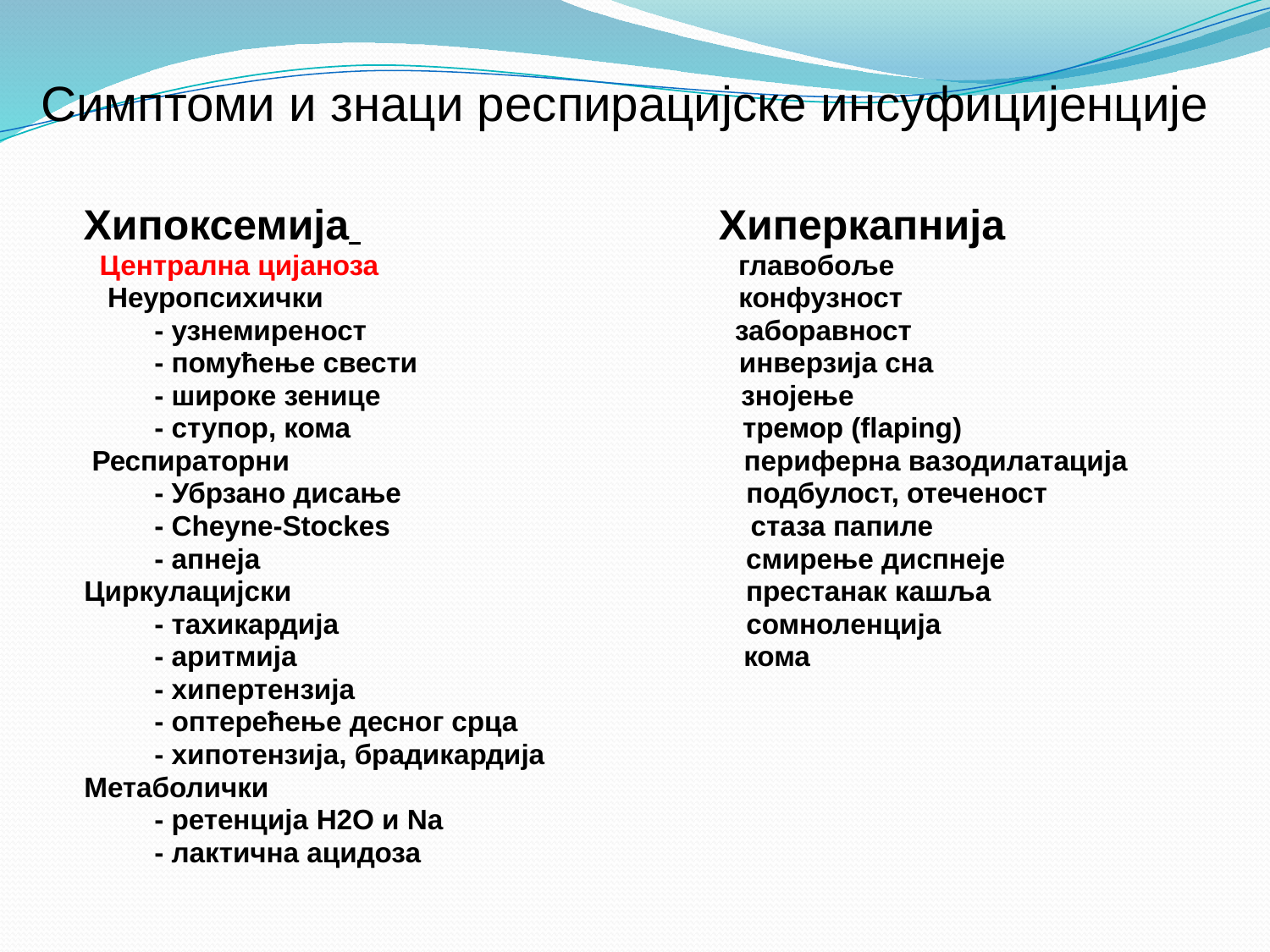

# Симптоми и знаци респирацијске инсуфицијенције
 Хипоксемија                                       Хиперкапнија
   Централна цијаноза                                              главобоље
    Неуропсихички                                                     конфузност
          - узнемиреност                                               заборавност
          - помућење свести                                         инверзија сна
          - широке зенице                                              знојење
          - ступор, кома                                                  тремор (flaping)
  Респираторни                                                          периферна вазодилатација
          - Убрзано дисање                                            подбулост, отеченост
          - Cheyne-Stockes                                              стаза папиле
          - апнеја                                                              смирење диспнеје
 Циркулацијски                                                          престанак кашља
          - тахикардија                                                    сомноленција
          - аритмија                                                         кома
          - хипертензија
          - оптерећење десног срца
          - хипотензија, брадикардија
 Метаболички
          - ретенција H2O и Na
          - лактична ацидоза